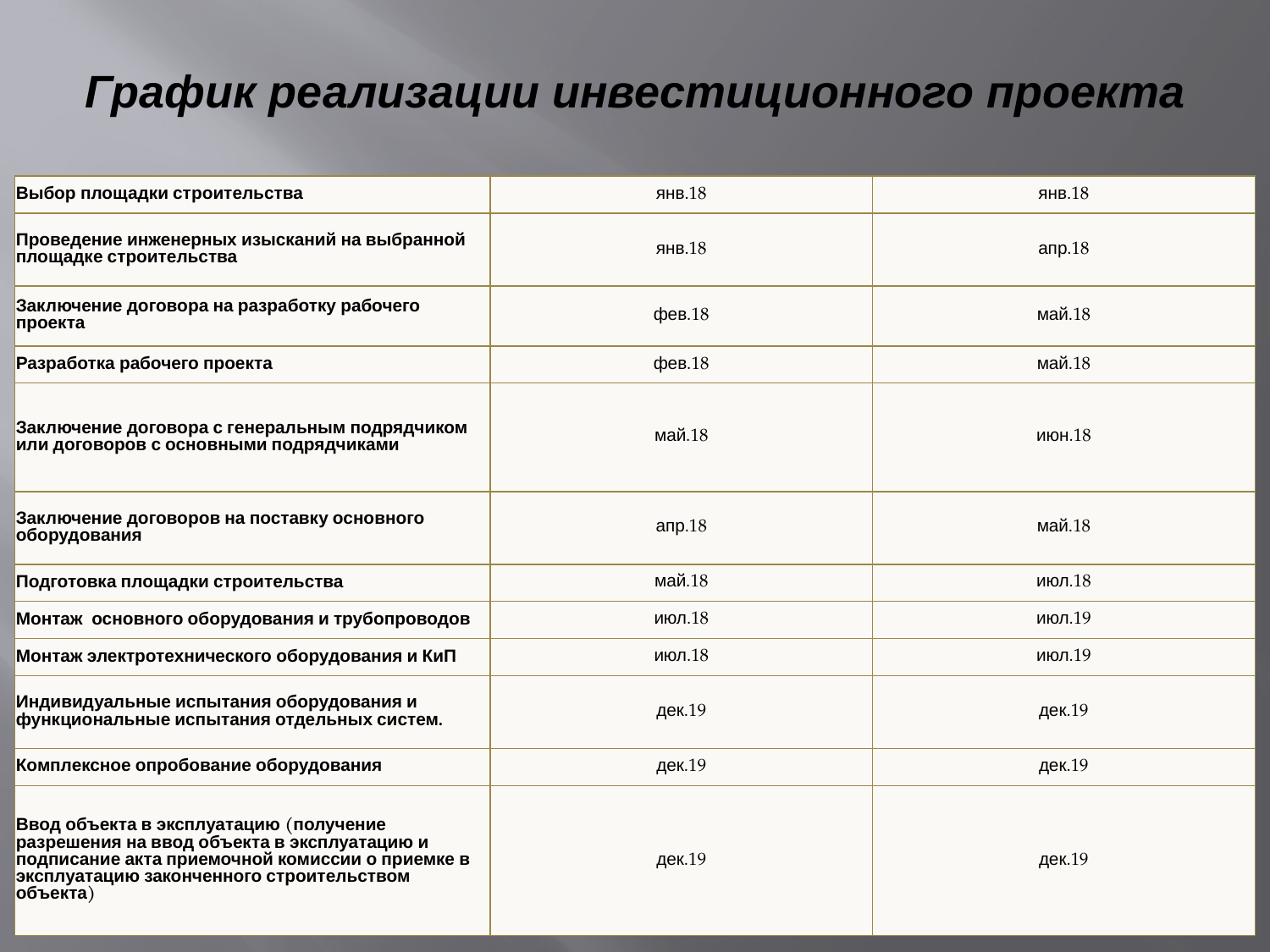

# График реализации инвестиционного проекта
| Выбор площадки строительства | янв.18 | янв.18 |
| --- | --- | --- |
| Проведение инженерных изысканий на выбранной площадке строительства | янв.18 | апр.18 |
| Заключение договора на разработку рабочего проекта | фев.18 | май.18 |
| Разработка рабочего проекта | фев.18 | май.18 |
| Заключение договора с генеральным подрядчиком или договоров с основными подрядчиками | май.18 | июн.18 |
| Заключение договоров на поставку основного оборудования | апр.18 | май.18 |
| Подготовка площадки строительства | май.18 | июл.18 |
| Монтаж основного оборудования и трубопроводов | июл.18 | июл.19 |
| Монтаж электротехнического оборудования и КиП | июл.18 | июл.19 |
| Индивидуальные испытания оборудования и функциональные испытания отдельных систем. | дек.19 | дек.19 |
| Комплексное опробование оборудования | дек.19 | дек.19 |
| Ввод объекта в эксплуатацию (получение разрешения на ввод объекта в эксплуатацию и подписание акта приемочной комиссии о приемке в эксплуатацию законченного строительством объекта) | дек.19 | дек.19 |